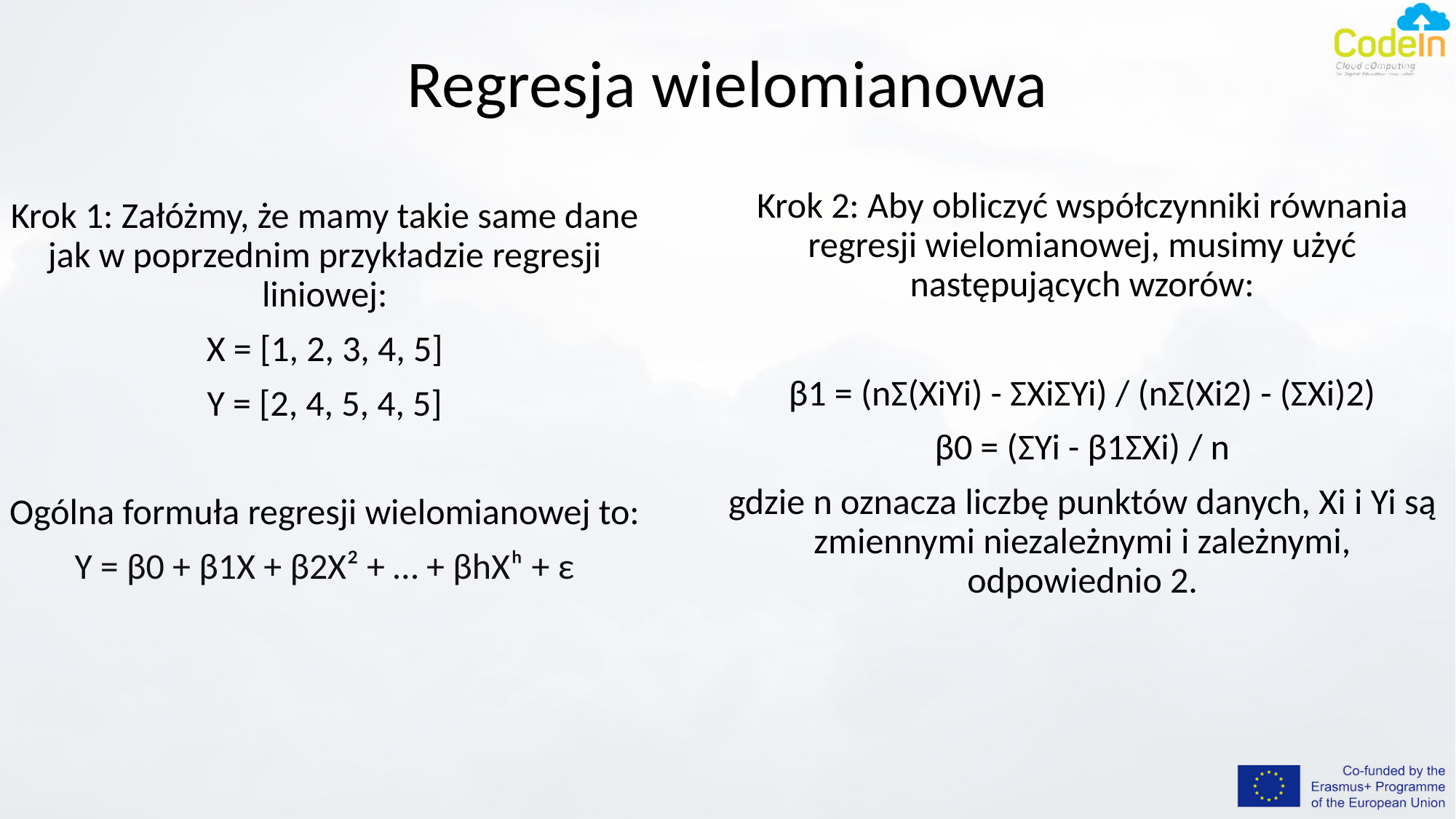

# Regresja wielomianowa
Krok 2: Aby obliczyć współczynniki równania regresji wielomianowej, musimy użyć następujących wzorów:

β1 = (nΣ(XiYi) - ΣXiΣYi) / (nΣ(Xi2) - (ΣXi)2)
β0 = (ΣYi - β1ΣXi) / n
gdzie n oznacza liczbę punktów danych, Xi i Yi są zmiennymi niezależnymi i zależnymi, odpowiednio 2.
Krok 1: Załóżmy, że mamy takie same dane jak w poprzednim przykładzie regresji liniowej:
X = [1, 2, 3, 4, 5]
Y = [2, 4, 5, 4, 5]

Ogólna formuła regresji wielomianowej to:
Y = β0 + β1X + β2X² + … + βhXʰ + ε